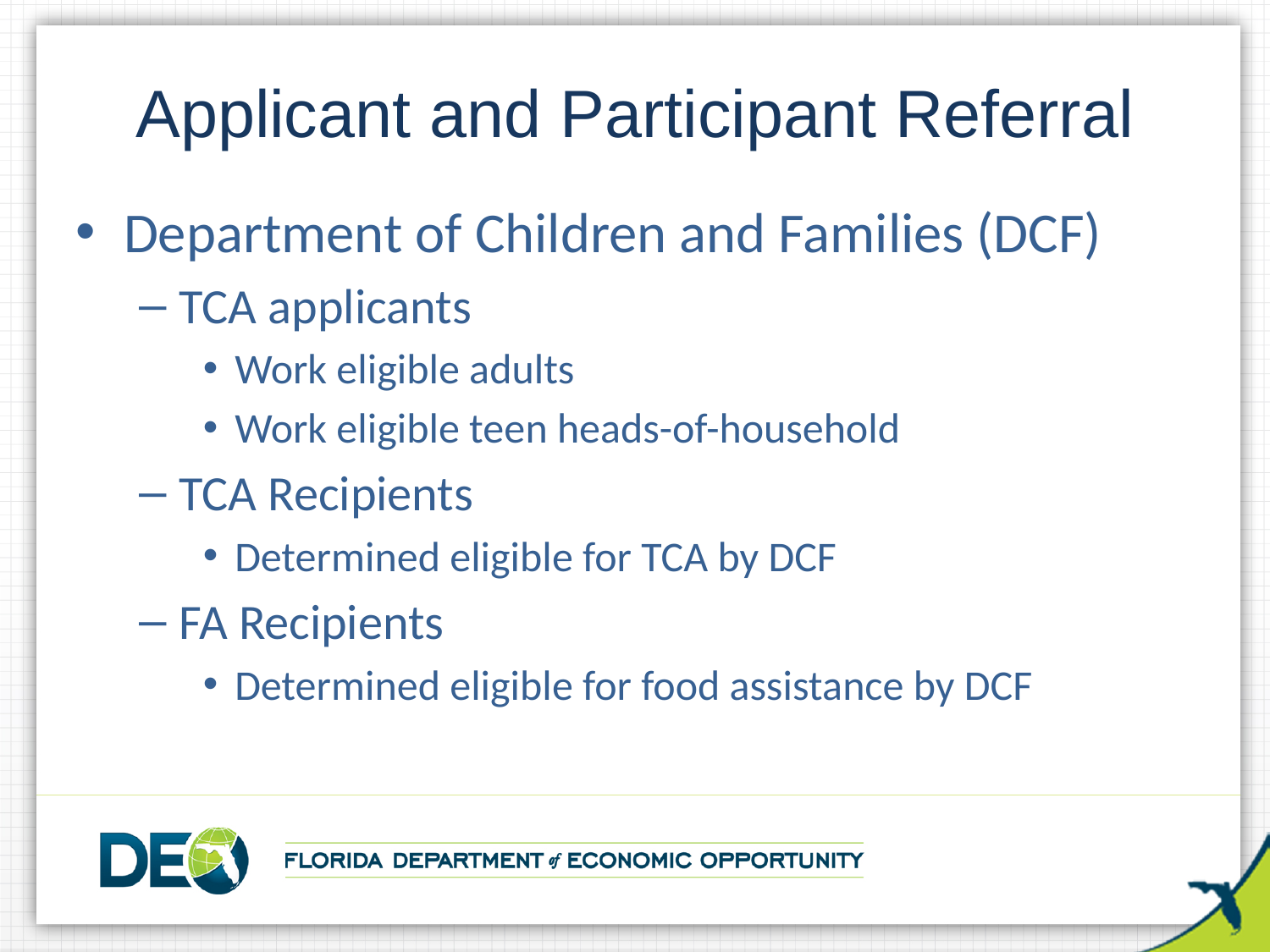

# Applicant and Participant Referral
Department of Children and Families (DCF)
TCA applicants
Work eligible adults
Work eligible teen heads-of-household
TCA Recipients
Determined eligible for TCA by DCF
FA Recipients
Determined eligible for food assistance by DCF